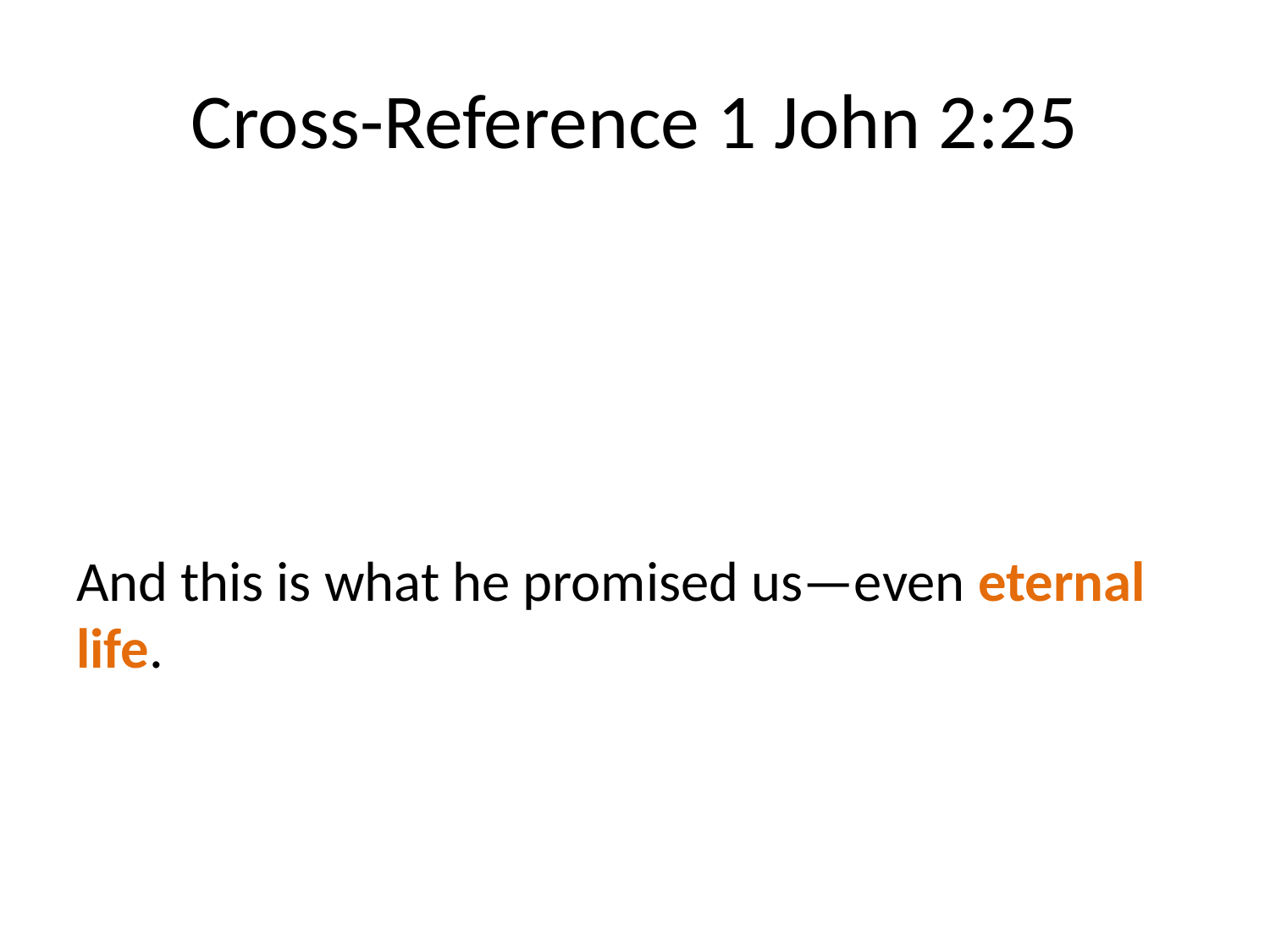

# Cross-Reference 1 John 2:25

And this is what he promised us—even eternal life.